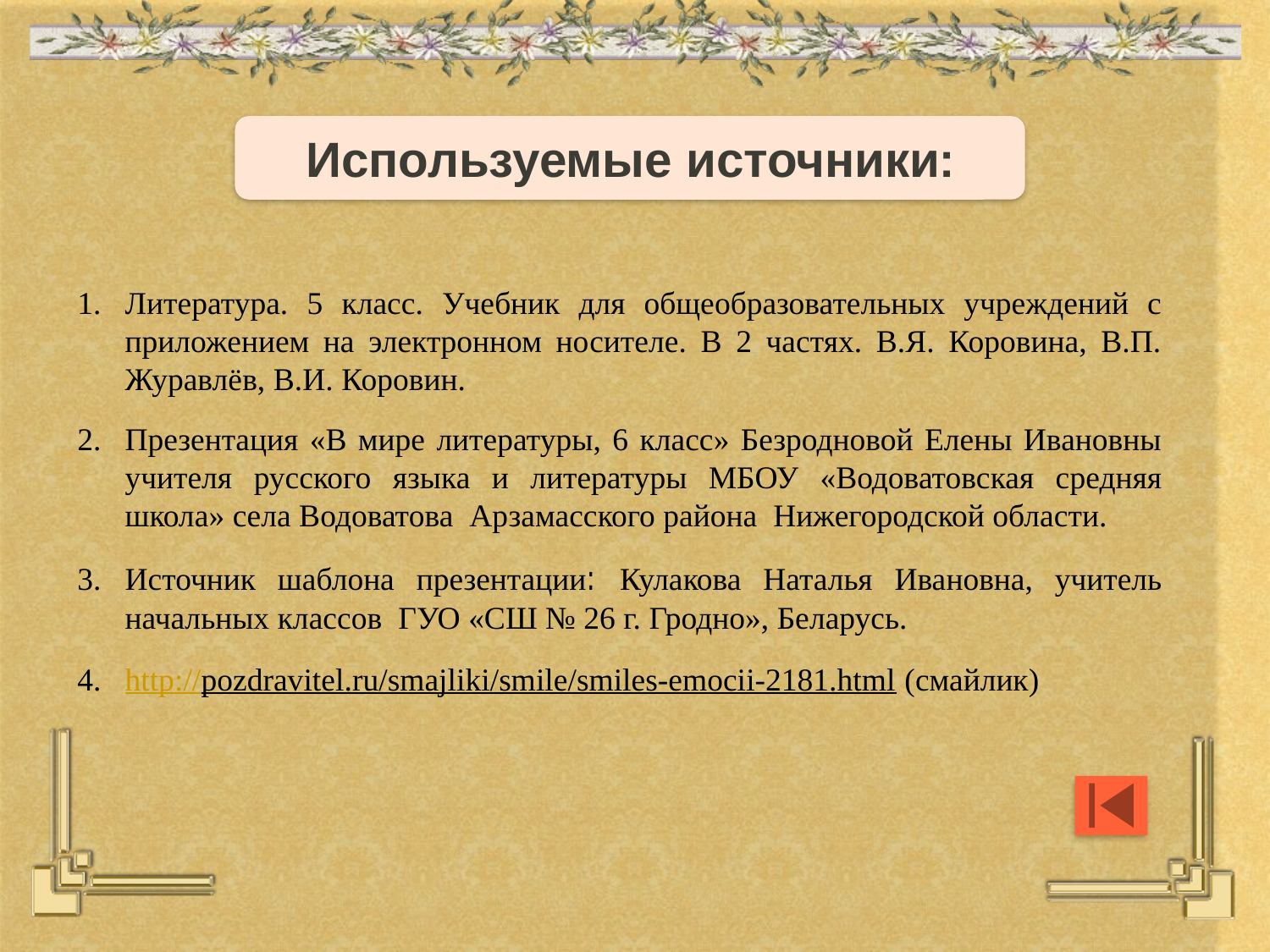

Используемые источники:
Литература. 5 класс. Учебник для общеобразовательных учреждений с приложением на электронном носителе. В 2 частях. В.Я. Коровина, В.П. Журавлёв, В.И. Коровин.

Презентация «В мире литературы, 6 класс» Безродновой Елены Ивановны учителя русского языка и литературы МБОУ «Водоватовская средняя школа» села Водоватова  Арзамасского района  Нижегородской области.

Источник шаблона презентации: Кулакова Наталья Ивановна, учитель начальных классов  ГУО «СШ № 26 г. Гродно», Беларусь.

http://pozdravitel.ru/smajliki/smile/smiles-emocii-2181.html (смайлик)